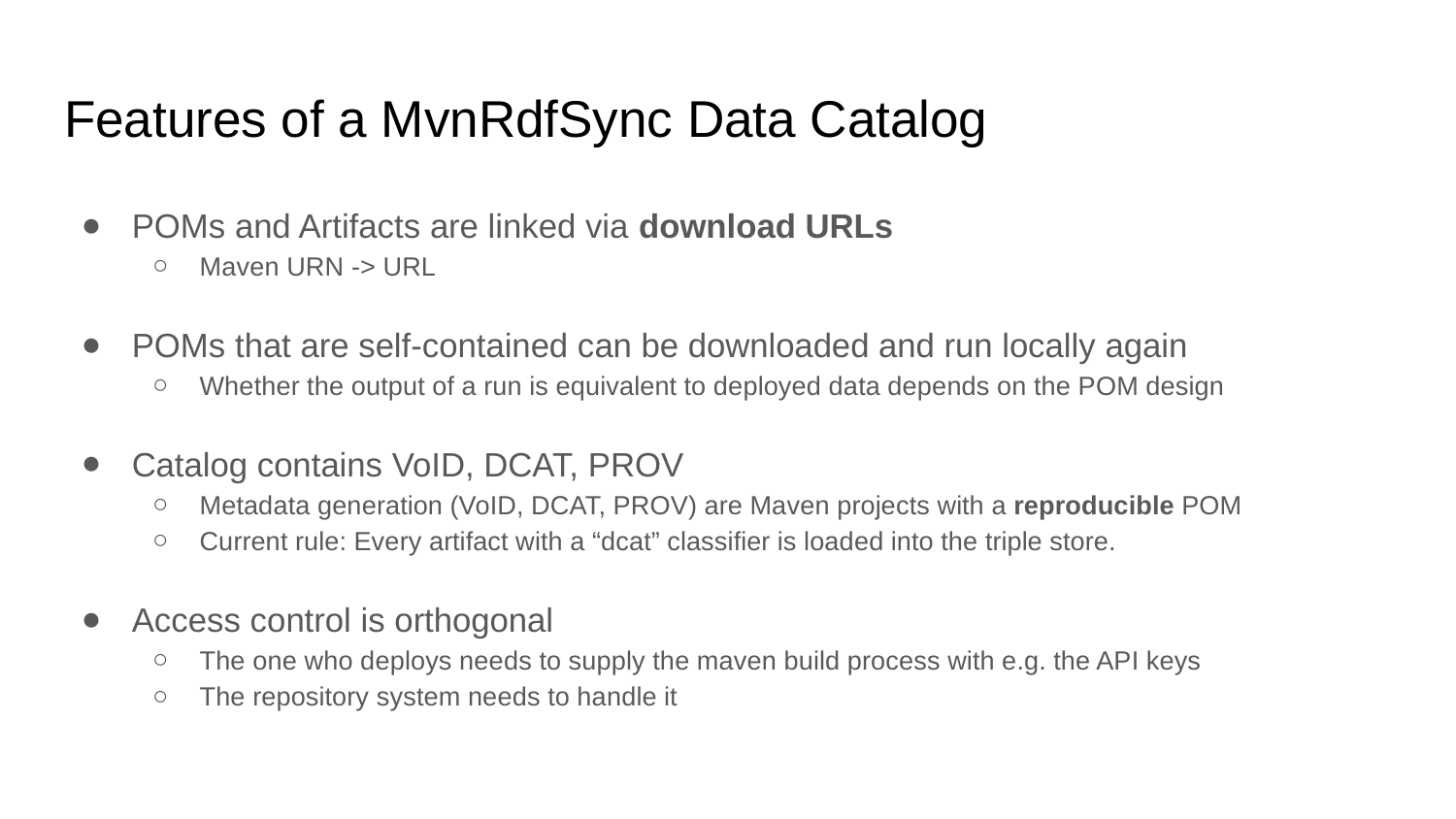

# Features of a MvnRdfSync Data Catalog
POMs and Artifacts are linked via download URLs
Maven URN -> URL
POMs that are self-contained can be downloaded and run locally again
Whether the output of a run is equivalent to deployed data depends on the POM design
Catalog contains VoID, DCAT, PROV
Metadata generation (VoID, DCAT, PROV) are Maven projects with a reproducible POM
Current rule: Every artifact with a “dcat” classifier is loaded into the triple store.
Access control is orthogonal
The one who deploys needs to supply the maven build process with e.g. the API keys
The repository system needs to handle it